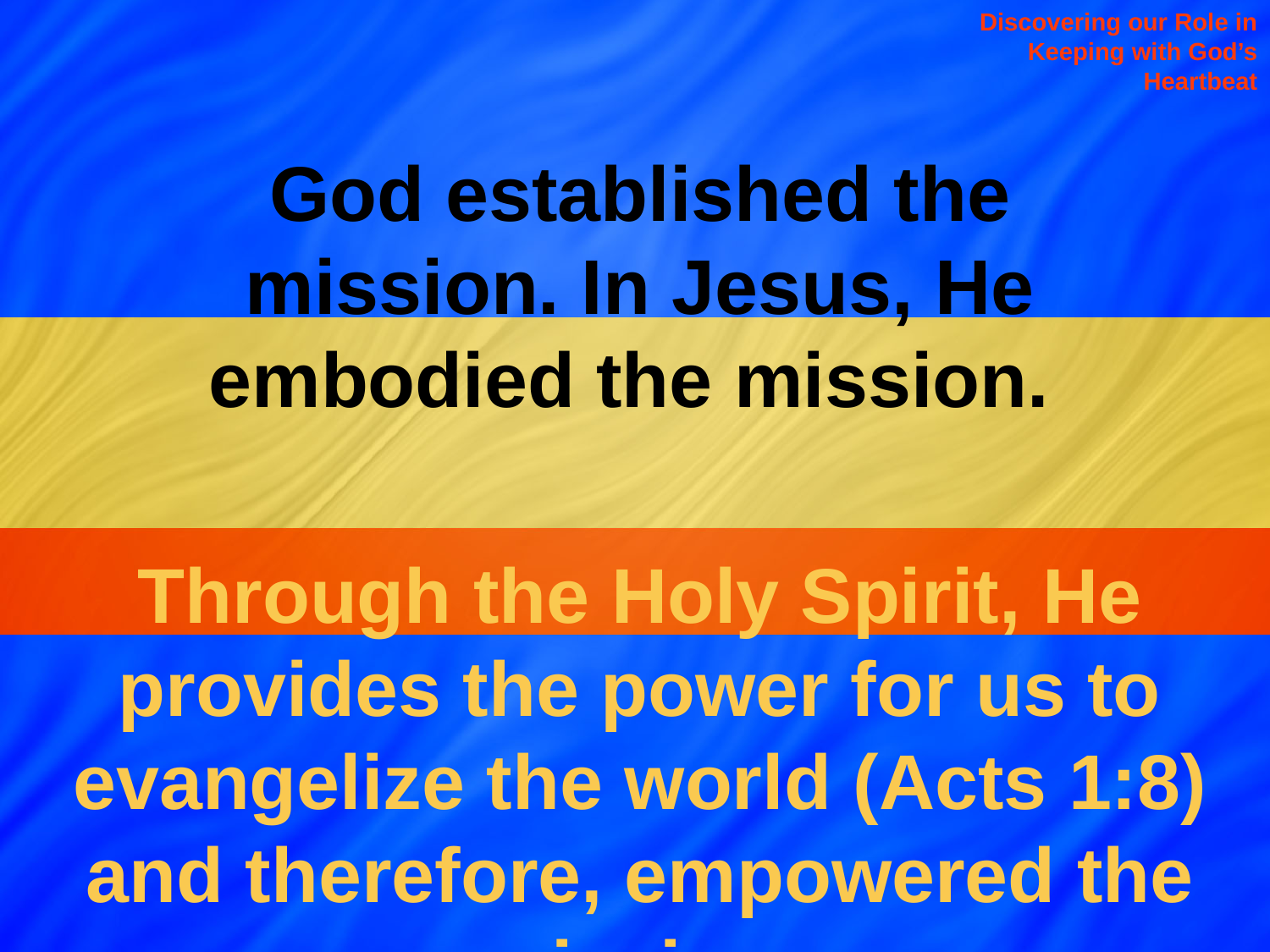

Discovering our Role in Keeping with God’s Heartbeat
God established the mission. In Jesus, He embodied the mission.
Through the Holy Spirit, He provides the power for us to evangelize the world (Acts 1:8) and therefore, empowered the mission.